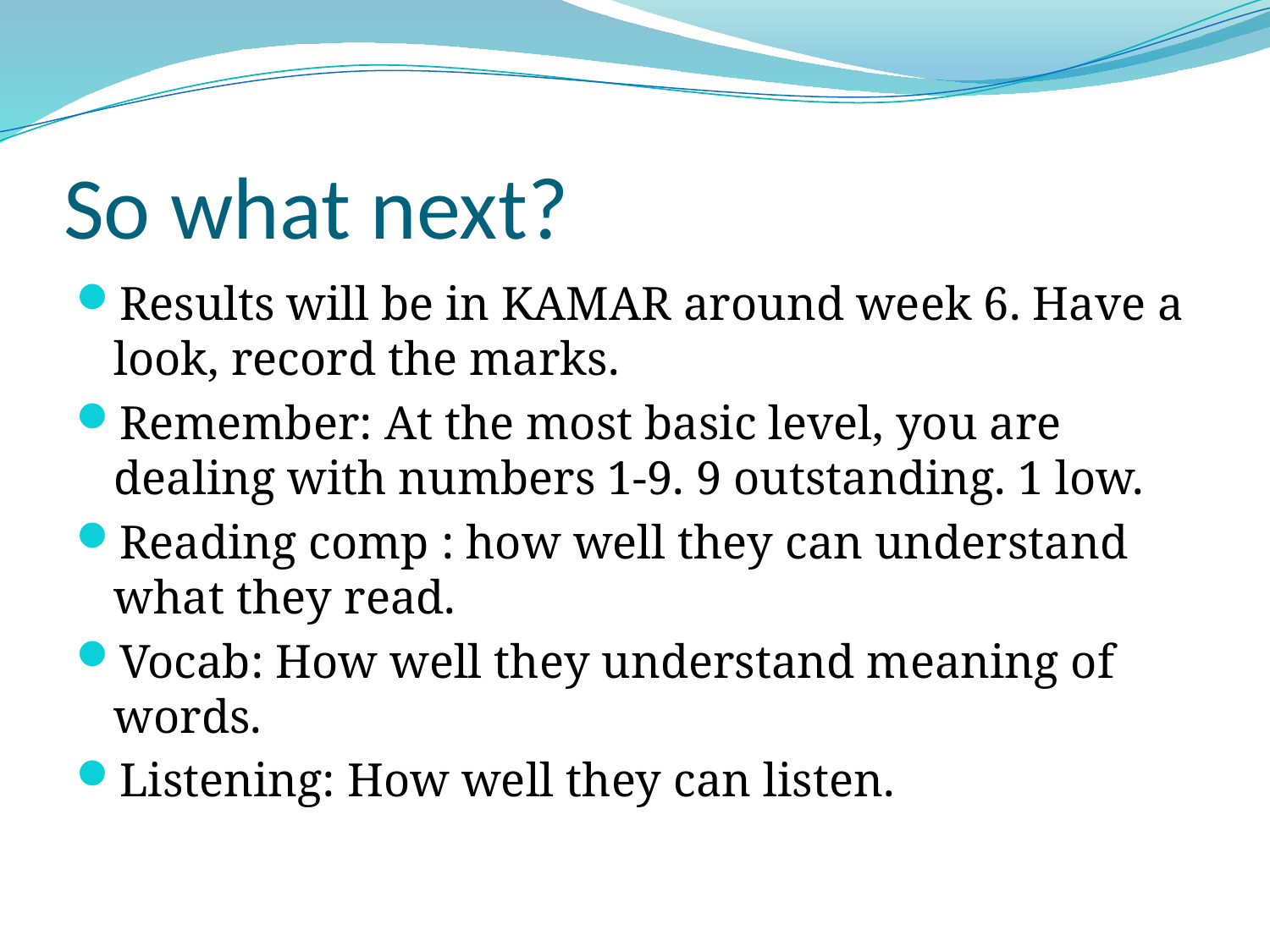

# So what next?
Results will be in KAMAR around week 6. Have a look, record the marks.
Remember: At the most basic level, you are dealing with numbers 1-9. 9 outstanding. 1 low.
Reading comp : how well they can understand what they read.
Vocab: How well they understand meaning of words.
Listening: How well they can listen.